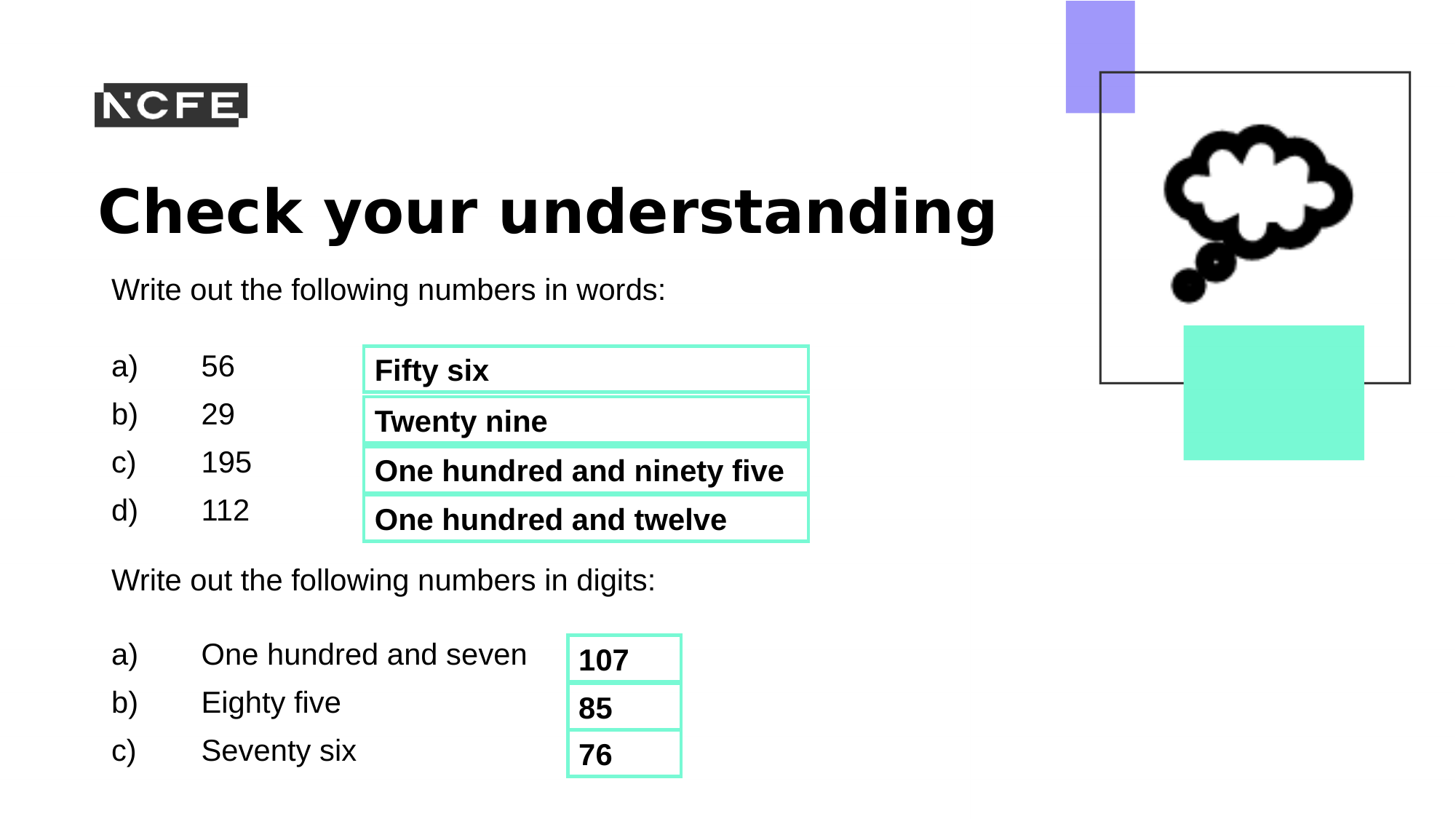

Write out the following numbers in words:

56
29
195
112

Fifty six
Twenty nine
One hundred and ninety five
One hundred and twelve
Write out the following numbers in digits:

One hundred and seven
Eighty five
Seventy six

107
85
76